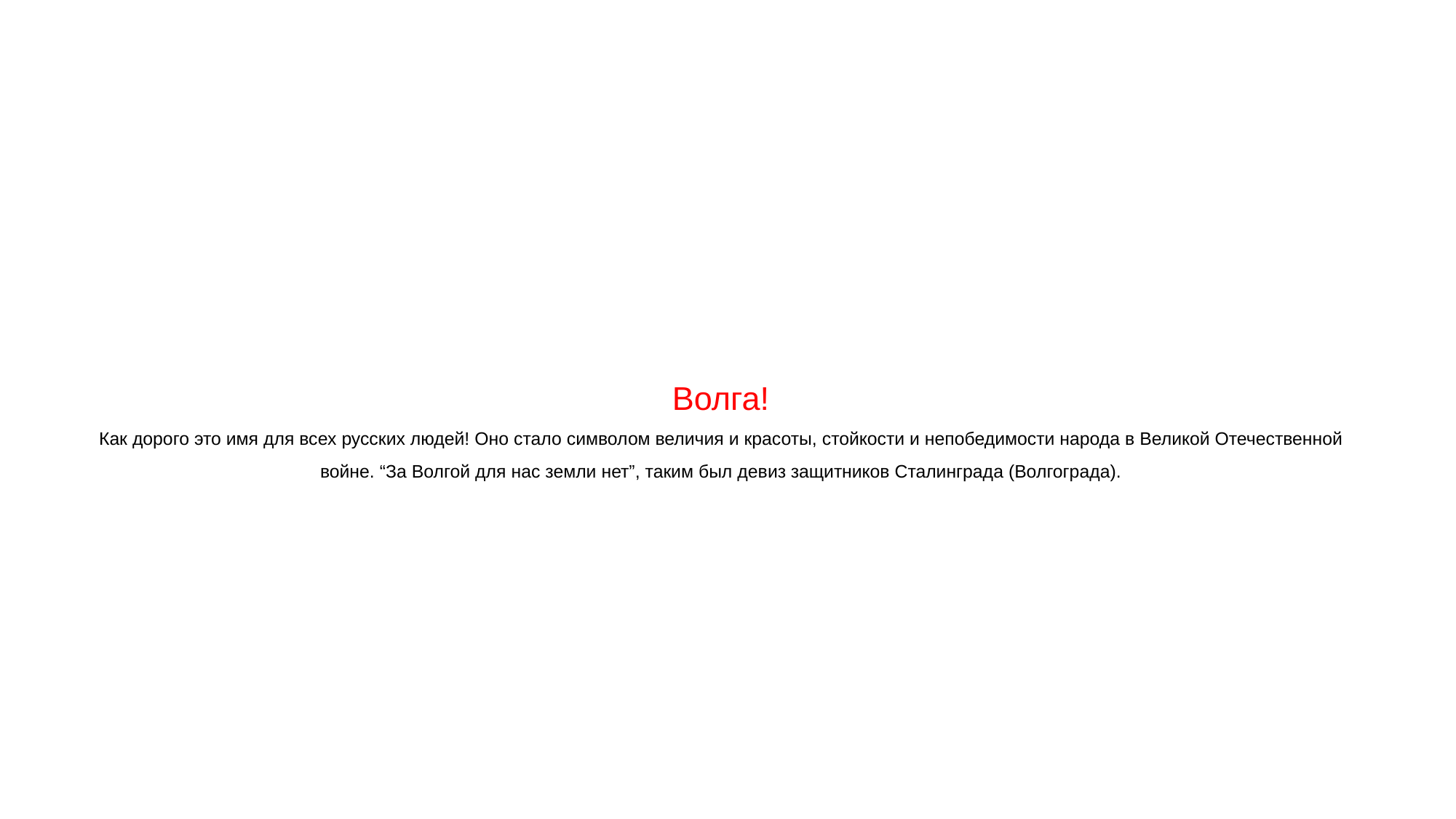

# Волга! Как дорого это имя для всех русских людей! Оно стало символом величия и красоты, стойкости и непобедимости народа в Великой Отечественной войне. “За Волгой для нас земли нет”, таким был девиз защитников Сталинграда (Волгограда).